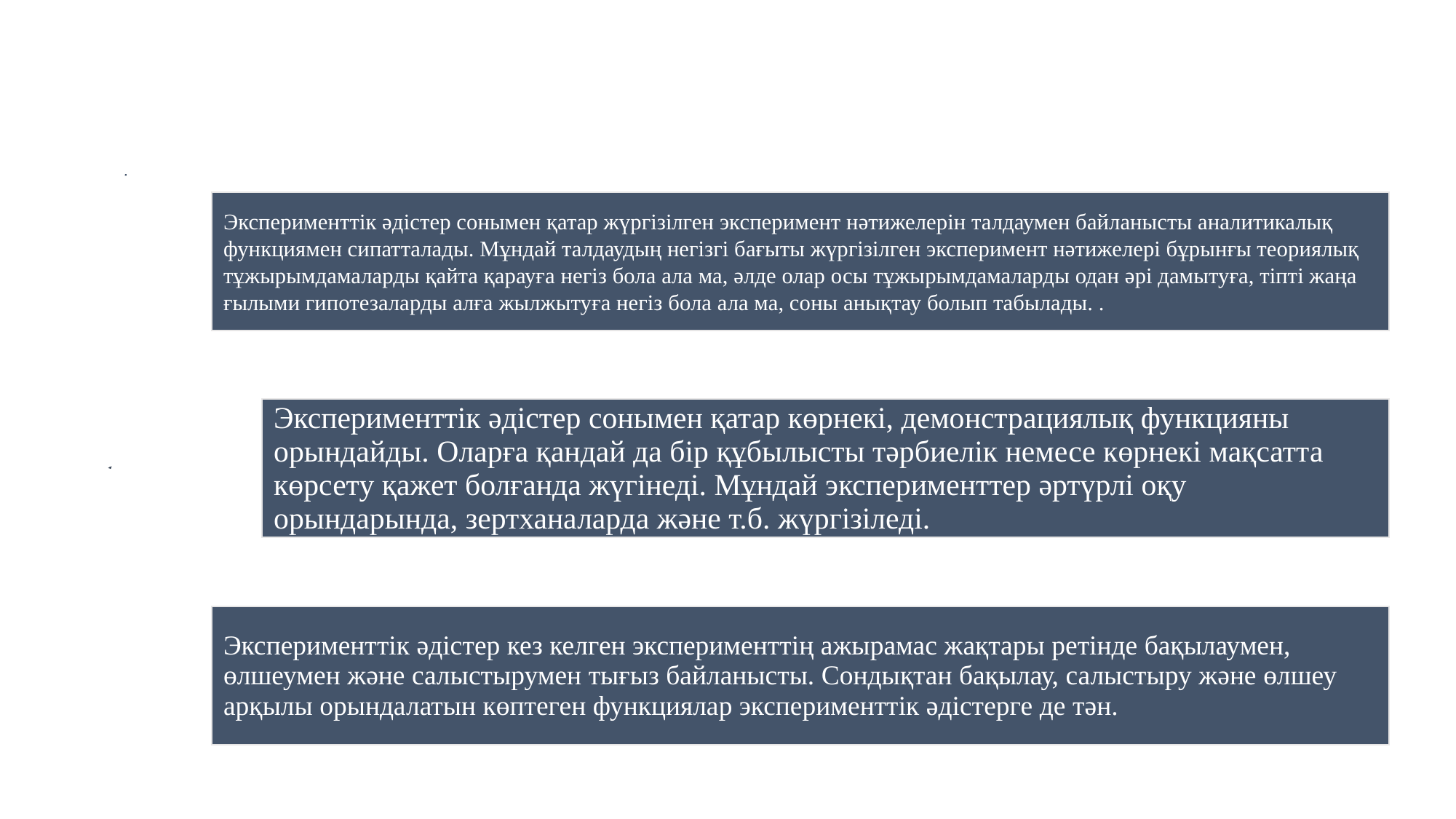

Эксперименттік әдістер сонымен қатар жүргізілген эксперимент нәтижелерін талдаумен байланысты аналитикалық функциямен сипатталады. Мұндай талдаудың негізгі бағыты жүргізілген эксперимент нәтижелері бұрынғы теориялық тұжырымдамаларды қайта қарауға негіз бола ала ма, әлде олар осы тұжырымдамаларды одан әрі дамытуға, тіпті жаңа ғылыми гипотезаларды алға жылжытуға негіз бола ала ма, соны анықтау болып табылады. .
Эксперименттік әдістер сонымен қатар көрнекі, демонстрациялық функцияны орындайды. Оларға қандай да бір құбылысты тәрбиелік немесе көрнекі мақсатта көрсету қажет болғанда жүгінеді. Мұндай эксперименттер әртүрлі оқу орындарында, зертханаларда және т.б. жүргізіледі.
Эксперименттік әдістер кез келген эксперименттің ажырамас жақтары ретінде бақылаумен, өлшеумен және салыстырумен тығыз байланысты. Сондықтан бақылау, салыстыру және өлшеу арқылы орындалатын көптеген функциялар эксперименттік әдістерге де тән.